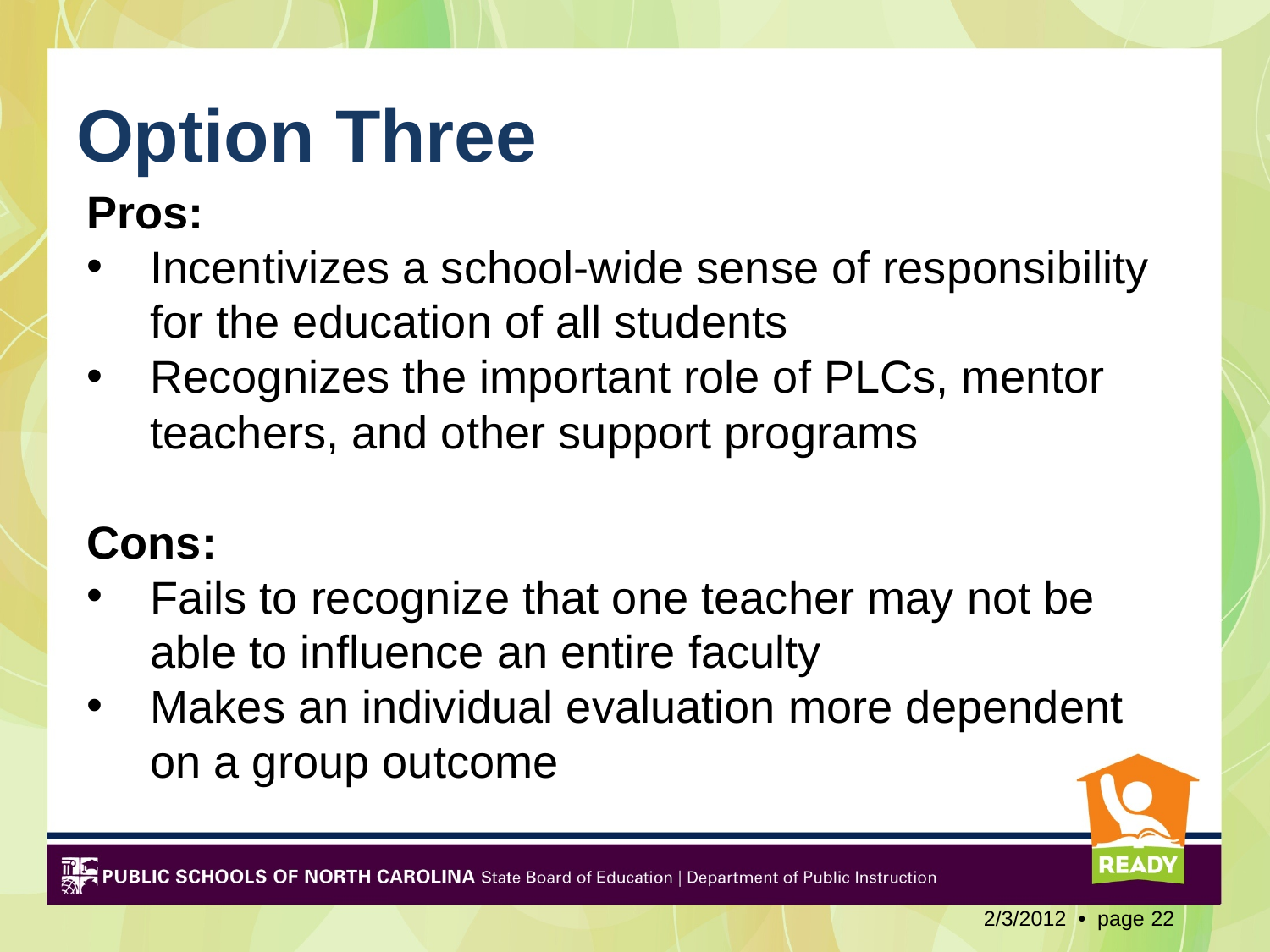

# Option Three
Pros:
Incentivizes a school-wide sense of responsibility for the education of all students
Recognizes the important role of PLCs, mentor teachers, and other support programs

Cons:
Fails to recognize that one teacher may not be able to influence an entire faculty
Makes an individual evaluation more dependent on a group outcome

2/3/2012  •  page 22